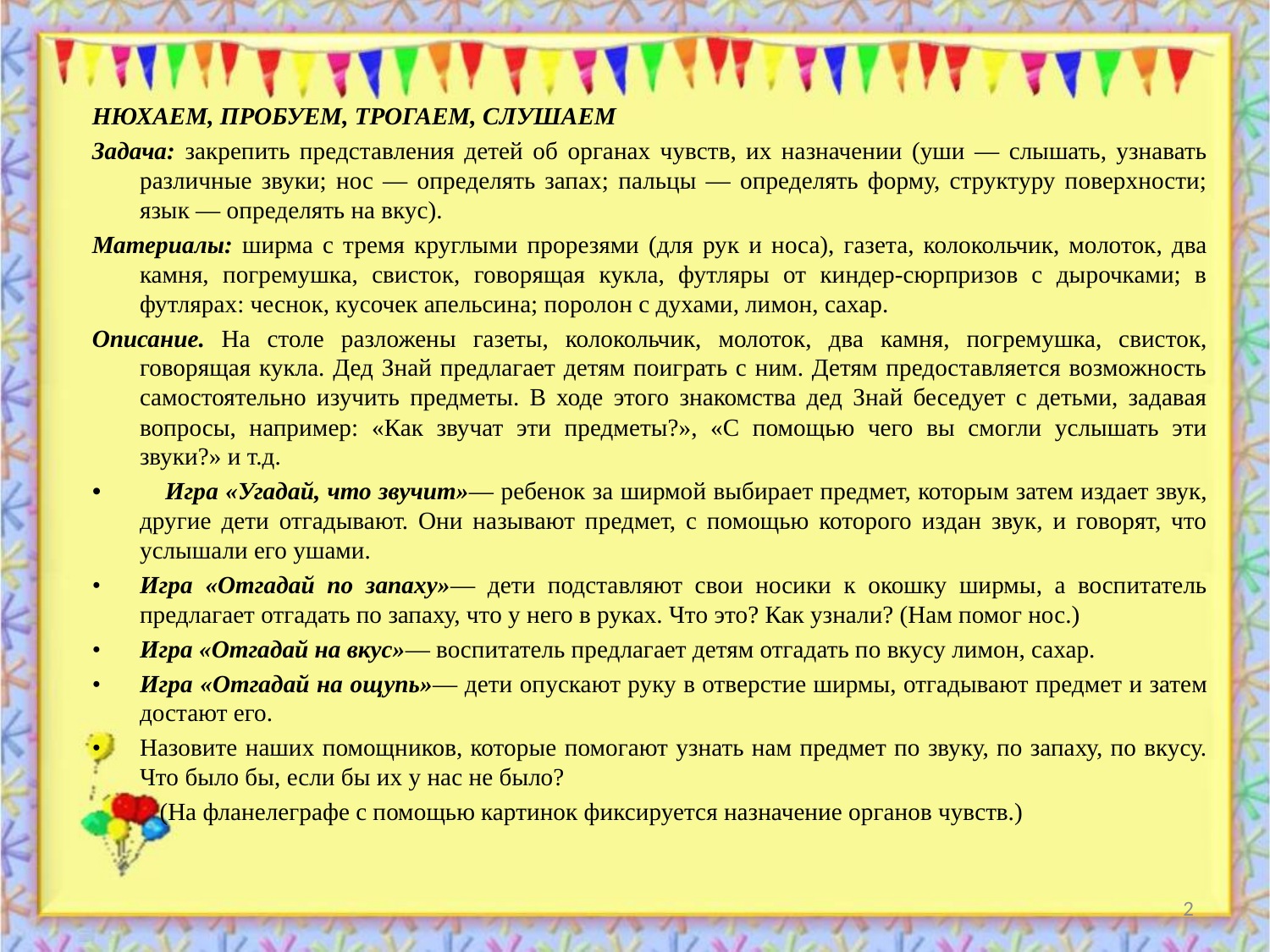

НЮХАЕМ, ПРОБУЕМ, ТРОГАЕМ, СЛУШАЕМ
Задача: закрепить представления детей об органах чувств, их назначении (уши — слышать, узнавать различные звуки; нос — определять запах; пальцы — определять форму, структуру поверхности; язык — определять на вкус).
Материалы: ширма с тремя круглыми прорезями (для рук и носа), газета, колокольчик, молоток, два камня, погремушка, свисток, говорящая кукла, футляры от киндер-сюрпризов с дырочками; в футлярах: чеснок, кусочек апельсина; поролон с духами, лимон, сахар.
Описание. На столе разложены газеты, колокольчик, молоток, два камня, погремушка, свисток, говорящая кукла. Дед Знай предлагает детям поиграть с ним. Детям предоставляется возможность самостоятельно изучить предметы. В ходе этого знакомства дед Знай беседует с детьми, задавая вопросы, например: «Как звучат эти предметы?», «С помощью чего вы смогли услышать эти звуки?» и т.д.
•         Игра «Угадай, что звучит»— ребенок за ширмой выбирает предмет, которым затем издает звук, другие дети отгадывают. Они называют предмет, с помощью которого издан звук, и говорят, что услышали его ушами.
•	Игра «Отгадай по запаху»— дети подставляют свои носики к окошку ширмы, а воспитатель предлагает отгадать по запаху, что у него в руках. Что это? Как узнали? (Нам помог нос.)
•	Игра «Отгадай на вкус»— воспитатель предлагает детям отгадать по вкусу лимон, сахар.
•	Игра «Отгадай на ощупь»— дети опускают руку в отверстие ширмы, отгадывают предмет и затем достают его.
•	Назовите наших помощников, которые помогают узнать нам предмет по звуку, по запаху, по вкусу. Что было бы, если бы их у нас не было?
           (На фланелеграфе с помощью картинок фиксируется назначение органов чувств.)

2